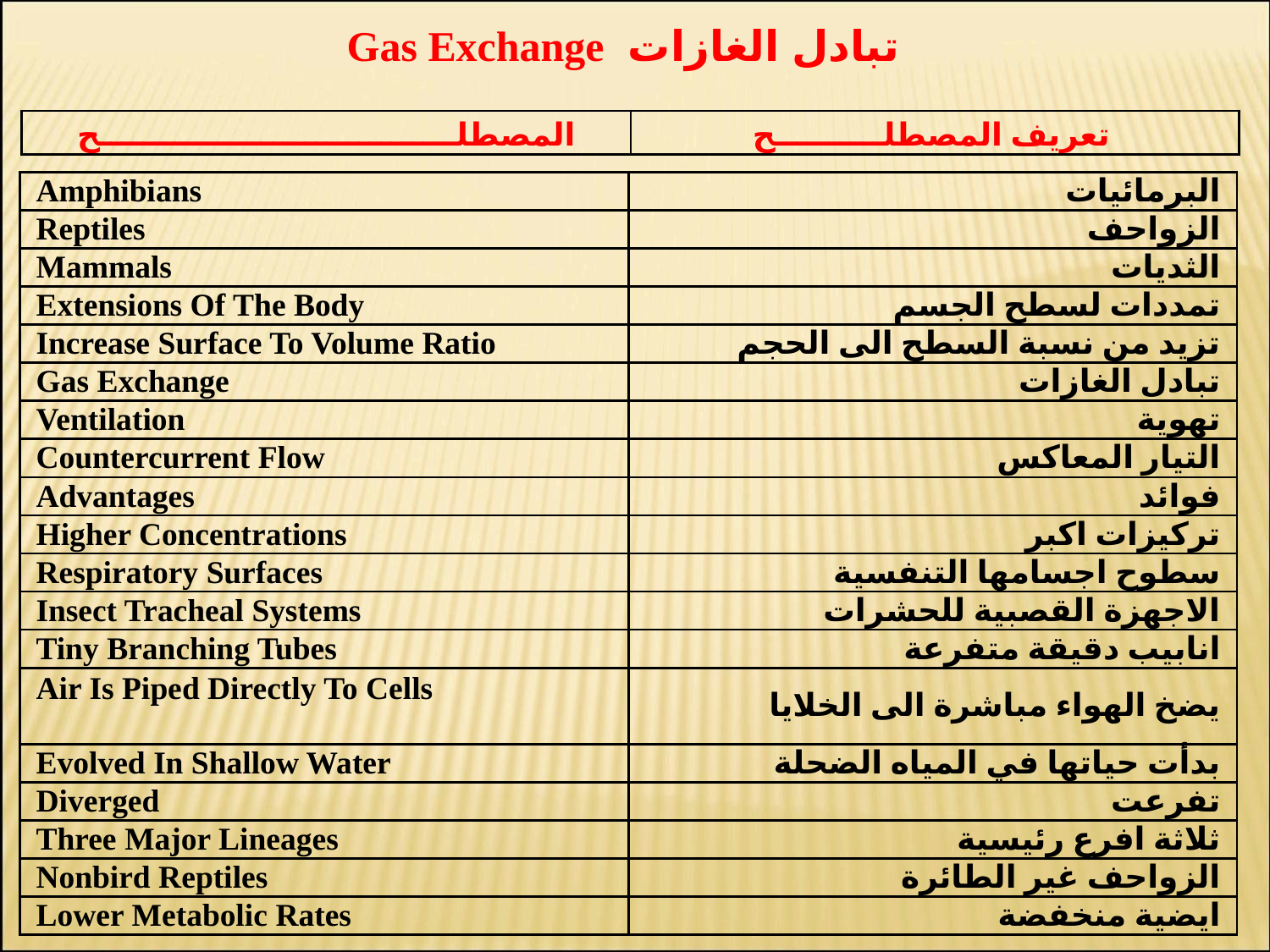

تبادل الغازات  Gas Exchange
| المصطلـــــــــــــــــــــــــــــــــح | تعريف المصطلــــــــــح |
| --- | --- |
| Amphibians | البرمائيات |
| --- | --- |
| Reptiles | الزواحف |
| Mammals | الثديات |
| Extensions Of The Body | تمددات لسطح الجسم |
| Increase Surface To Volume Ratio | تزيد من نسبة السطح الى الحجم |
| Gas Exchange | تبادل الغازات |
| Ventilation | تهوية |
| Countercurrent Flow | التيار المعاكس |
| Advantages | فوائد |
| Higher Concentrations | تركيزات اكبر |
| Respiratory Surfaces | سطوح اجسامها التنفسية |
| Insect Tracheal Systems | الاجهزة القصبية للحشرات |
| Tiny Branching Tubes | انابيب دقيقة متفرعة |
| Air Is Piped Directly To Cells | يضخ الهواء مباشرة الى الخلايا |
| Evolved In Shallow Water | بدأت حياتها في المياه الضحلة |
| Diverged | تفرعت |
| Three Major Lineages | ثلاثة افرع رئيسية |
| Nonbird Reptiles | الزواحف غير الطائرة |
| Lower Metabolic Rates | ايضية منخفضة |